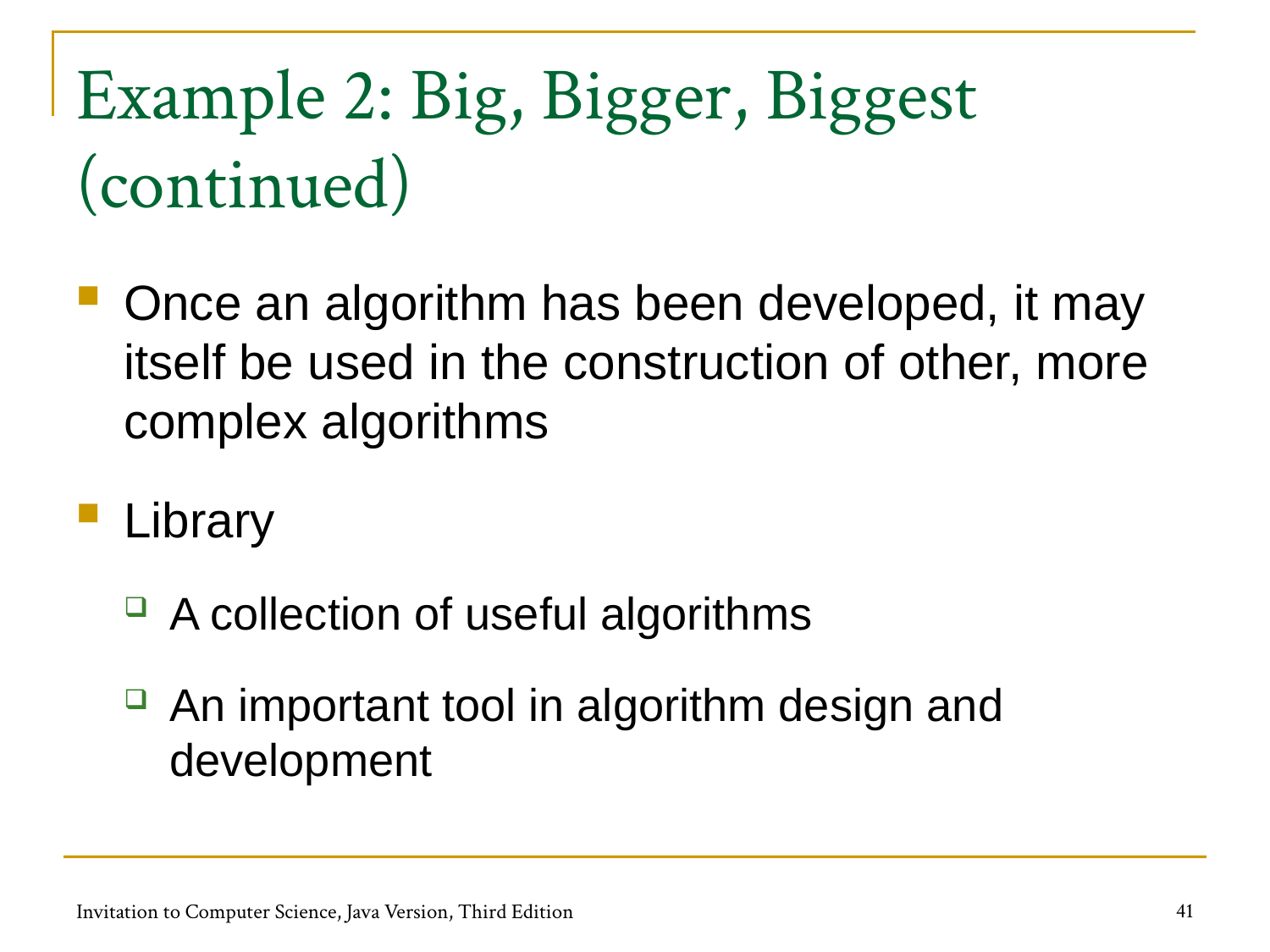

# Example 2: Big, Bigger, Biggest (continued)
Once an algorithm has been developed, it may itself be used in the construction of other, more complex algorithms
Library
A collection of useful algorithms
An important tool in algorithm design and development
41
Invitation to Computer Science, Java Version, Third Edition